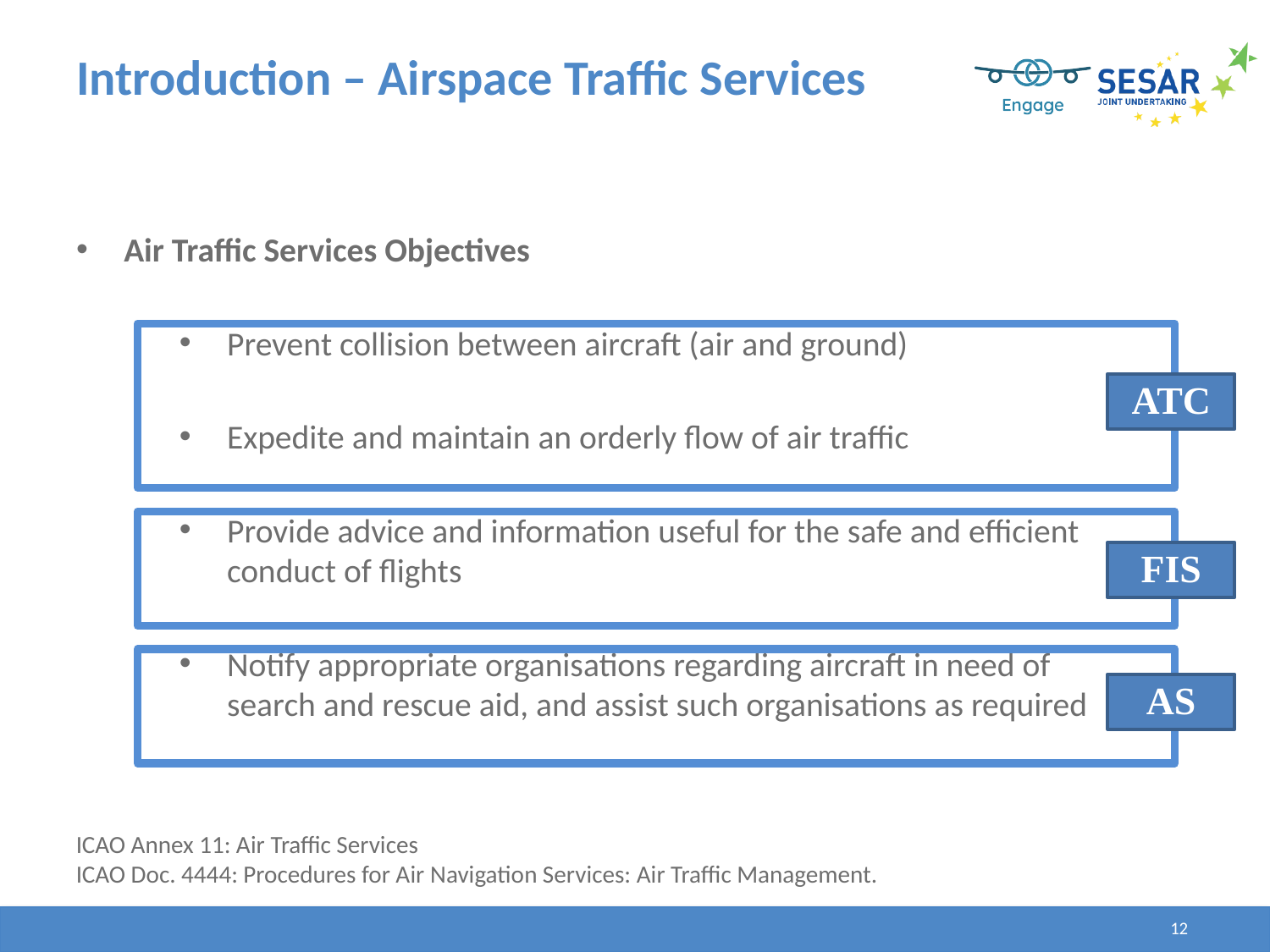

# Introduction – Airspace Traffic Services
Air Traffic Services Objectives

Prevent collision between aircraft (air and ground)

Expedite and maintain an orderly flow of air traffic

Provide advice and information useful for the safe and efficient conduct of flights

Notify appropriate organisations regarding aircraft in need of search and rescue aid, and assist such organisations as required

ATC

FIS

AS
ICAO Annex 11: Air Traffic Services
ICAO Doc. 4444: Procedures for Air Navigation Services: Air Traffic Management.
12